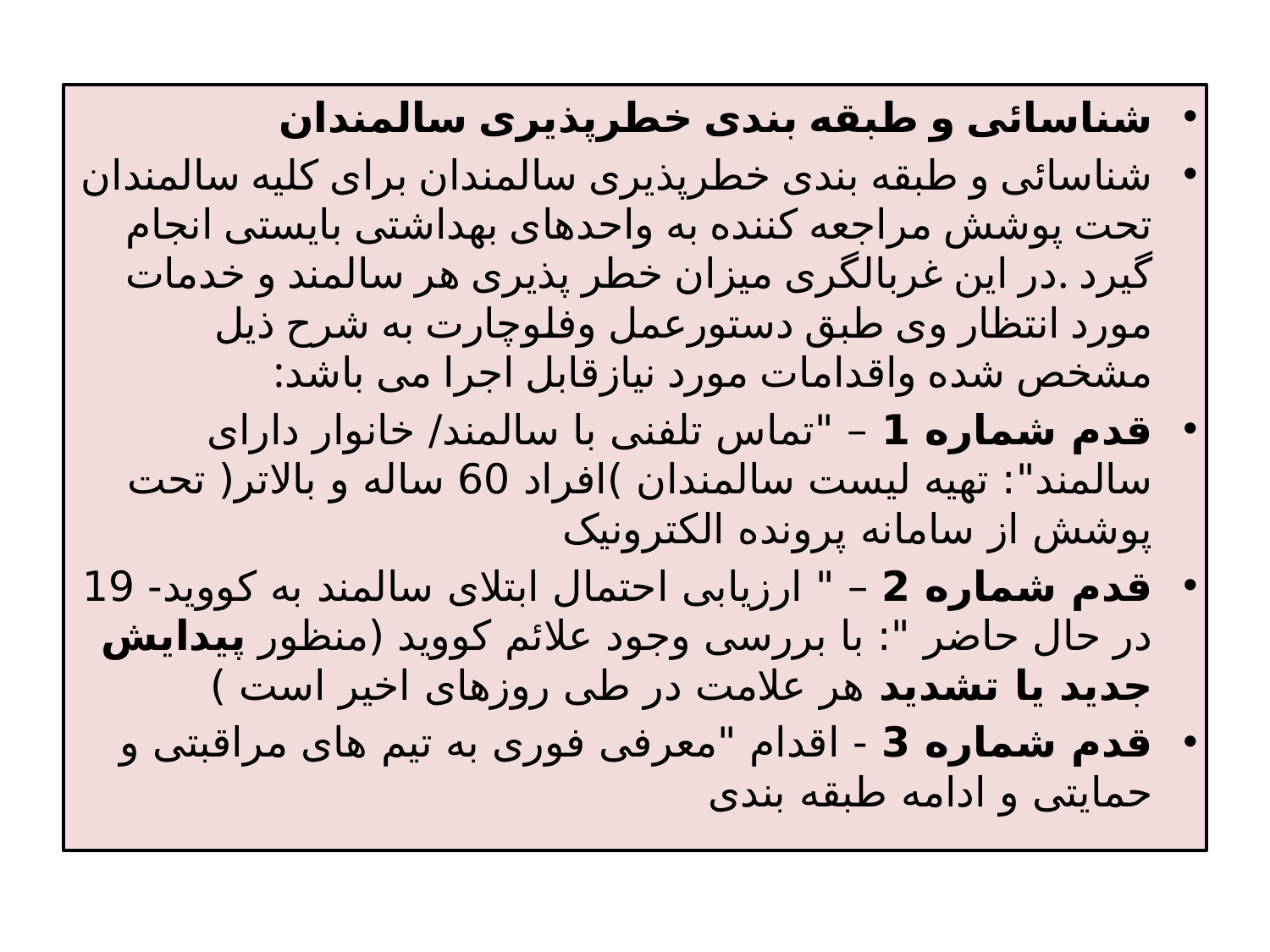

شناسائی و طبقه بندی خطرپذیری سالمندان
شناسائی و طبقه بندی خطرپذیری سالمندان برای کلیه سالمندان تحت پوشش مراجعه کننده به واحدهای بهداشتی بایستی انجام گیرد .در این غربالگری میزان خطر پذیری هر سالمند و خدمات مورد انتظار وی طبق دستورعمل وفلوچارت به شرح ذیل مشخص شده واقدامات مورد نیازقابل اجرا می باشد:
قدم شماره 1 – "تماس تلفنی با سالمند/ خانوار دارای سالمند": تهیه لیست سالمندان )افراد 60 ساله و بالاتر( تحت پوشش از سامانه پرونده الکترونیک
قدم شماره 2 – " ارزیابی احتمال ابتلای سالمند به کووید- 19 در حال حاضر ": با بررسی وجود علائم کووید (منظور پیدایش جدید یا تشدید هر علامت در طی روزهای اخیر است )
قدم شماره 3 - اقدام "معرفی فوری به تیم های مراقبتی و حمایتی و ادامه طبقه بندی